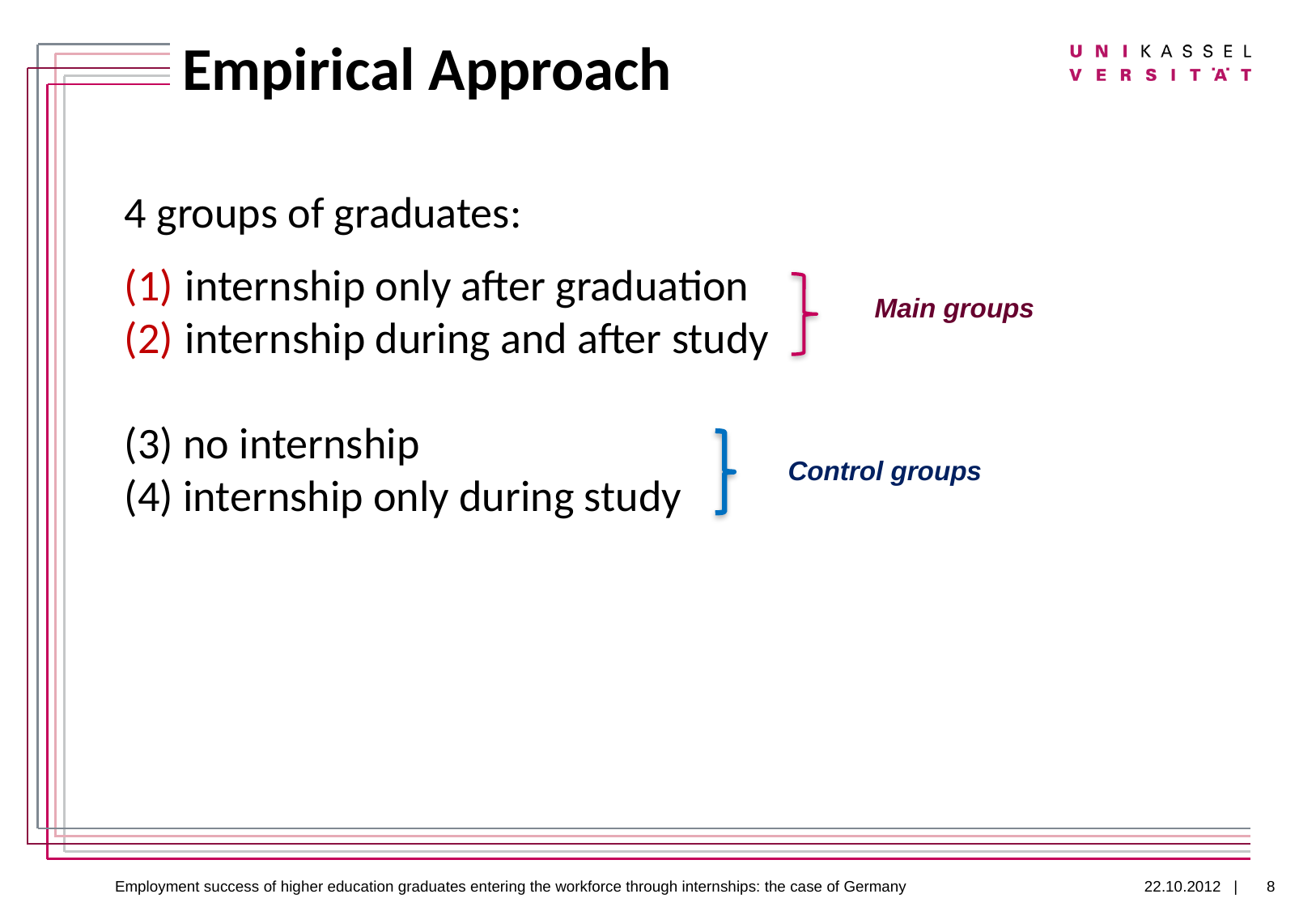

# Empirical Approach
4 groups of graduates:
internship only after graduation
internship during and after study

(3) no internship
(4) internship only during study

Main groups

Control groups

8